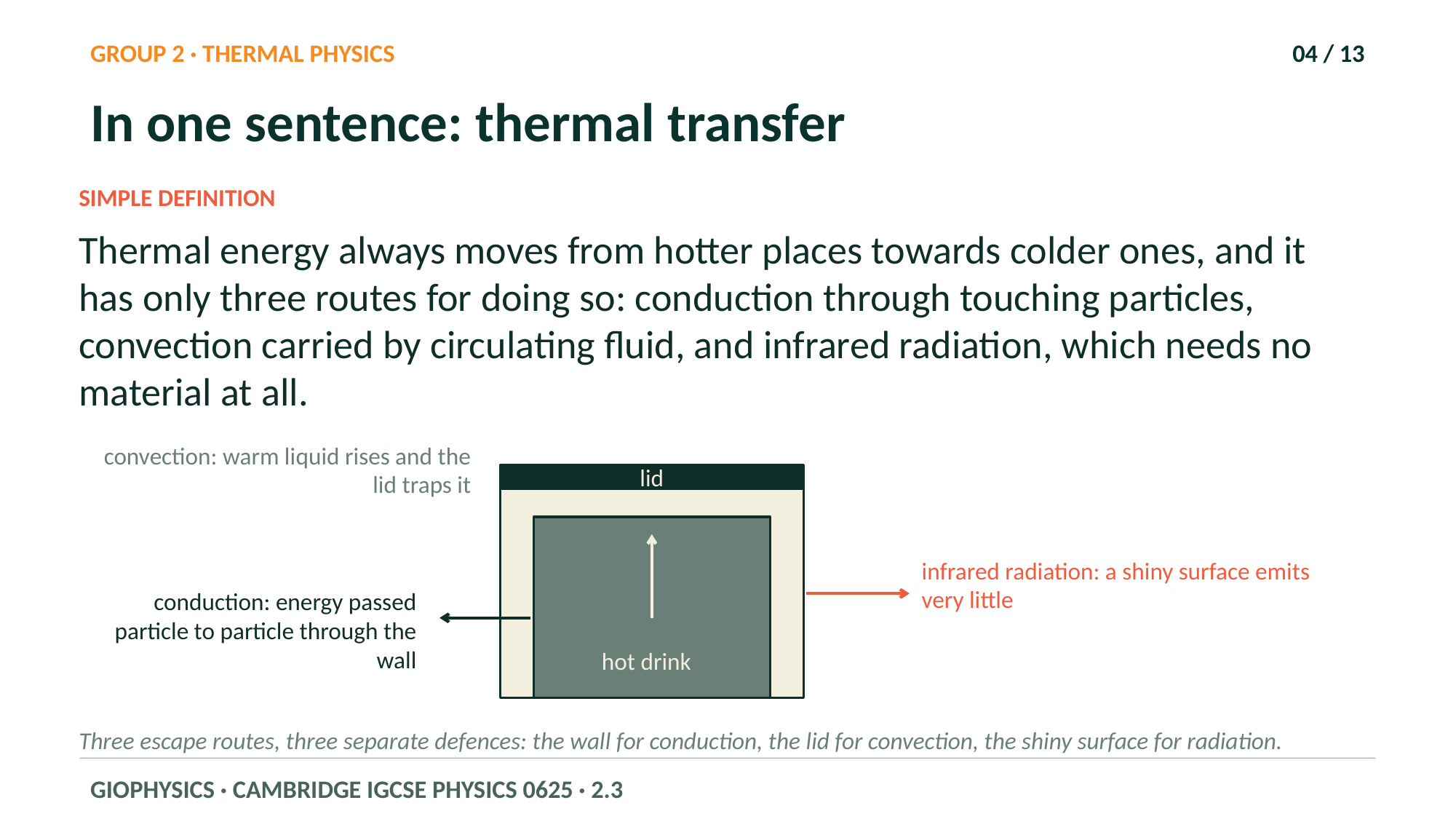

GROUP 2 · THERMAL PHYSICS
04 / 13
In one sentence: thermal transfer
SIMPLE DEFINITION
Thermal energy always moves from hotter places towards colder ones, and it has only three routes for doing so: conduction through touching particles, convection carried by circulating fluid, and infrared radiation, which needs no material at all.
convection: warm liquid rises and the lid traps it
lid

infrared radiation: a shiny surface emits very little
conduction: energy passed particle to particle through the wall
hot drink
Three escape routes, three separate defences: the wall for conduction, the lid for convection, the shiny surface for radiation.

GIOPHYSICS · CAMBRIDGE IGCSE PHYSICS 0625 · 2.3